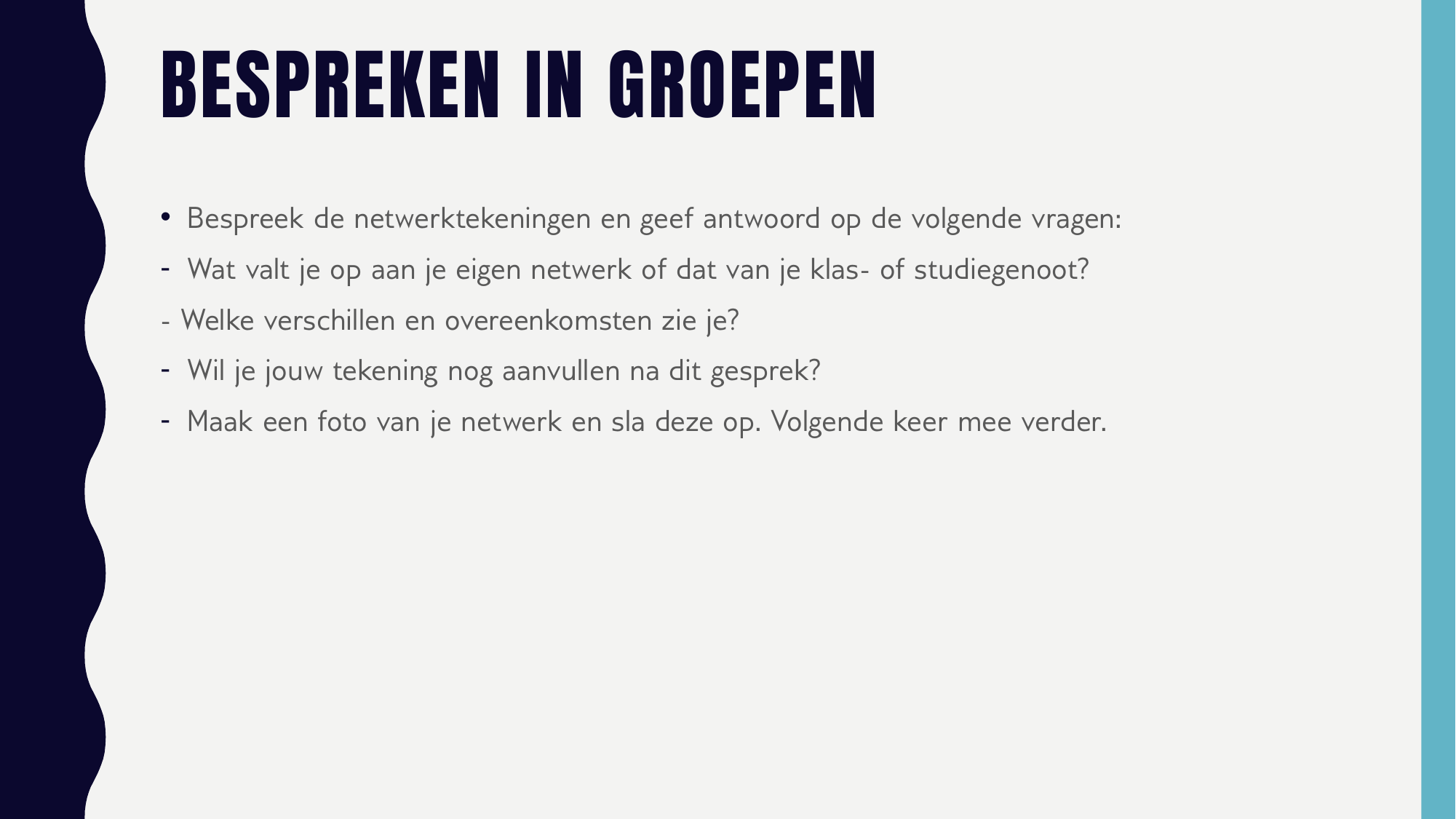

# Bespreken in groepen
Bespreek de netwerktekeningen en geef antwoord op de volgende vragen:
Wat valt je op aan je eigen netwerk of dat van je klas- of studiegenoot?
- Welke verschillen en overeenkomsten zie je?
Wil je jouw tekening nog aanvullen na dit gesprek?
Maak een foto van je netwerk en sla deze op. Volgende keer mee verder.